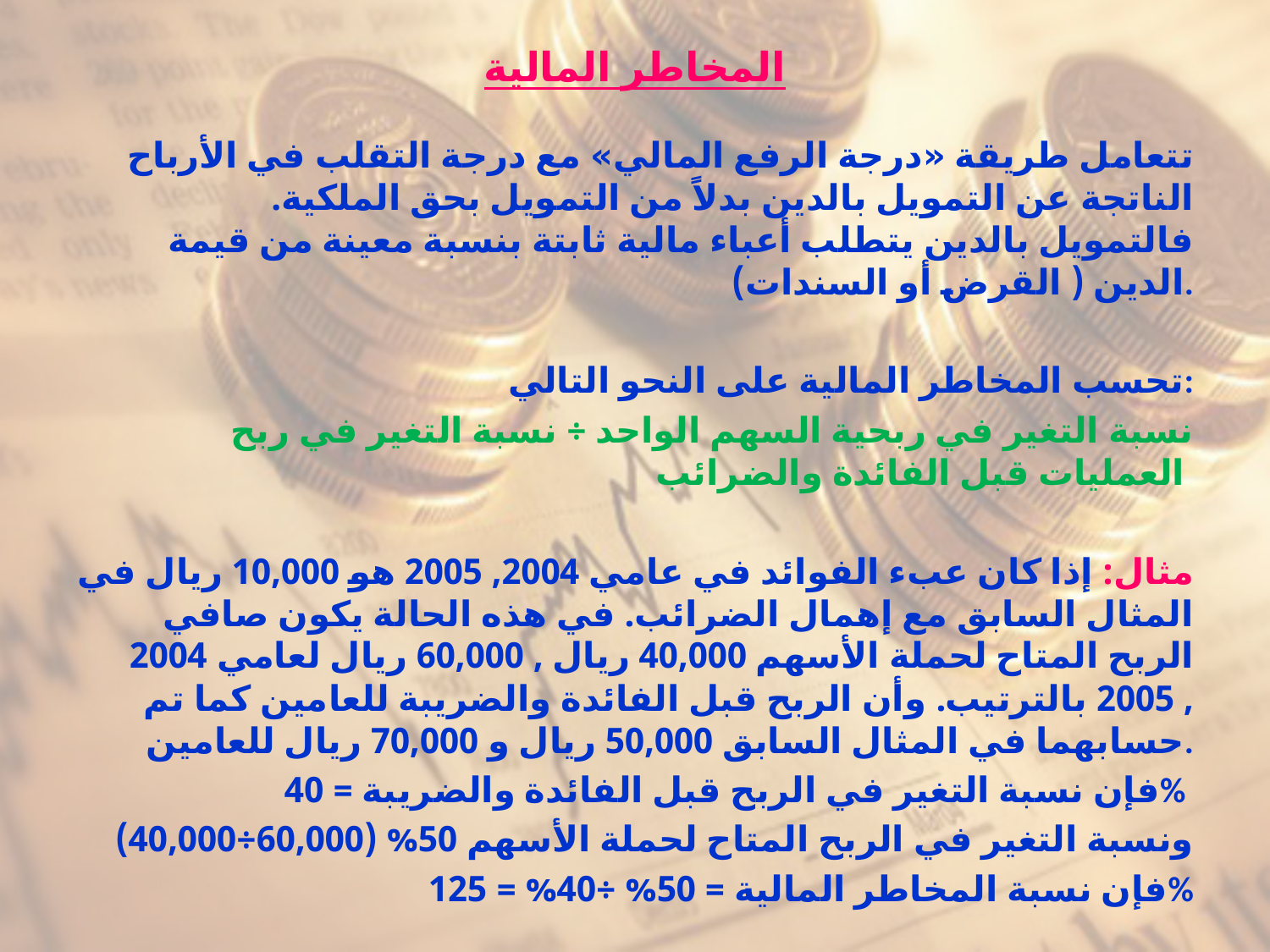

# المخاطر المالية
تتعامل طريقة «درجة الرفع المالي» مع درجة التقلب في الأرباح الناتجة عن التمويل بالدين بدلاً من التمويل بحق الملكية. فالتمويل بالدين يتطلب أعباء مالية ثابتة بنسبة معينة من قيمة الدين ( القرض أو السندات).

تحسب المخاطر المالية على النحو التالي:
نسبة التغير في ربحية السهم الواحد ÷ نسبة التغير في ربح العمليات قبل الفائدة والضرائب

مثال: إذا كان عبء الفوائد في عامي 2004, 2005 هو 10,000 ريال في المثال السابق مع إهمال الضرائب. في هذه الحالة يكون صافي الربح المتاح لحملة الأسهم 40,000 ريال , 60,000 ريال لعامي 2004 , 2005 بالترتيب. وأن الربح قبل الفائدة والضريبة للعامين كما تم حسابهما في المثال السابق 50,000 ريال و 70,000 ريال للعامين.
فإن نسبة التغير في الربح قبل الفائدة والضريبة = 40%
ونسبة التغير في الربح المتاح لحملة الأسهم 50% (60,000÷40,000)
فإن نسبة المخاطر المالية = 50% ÷40% = 125%

يلاحظ هنا أن عملية حساب نسبة المخاطر المالية قد بدأت من حيث انتهت عملية حساب المخاطر التشغيلية, أي أن درجة المخاطر المالية مكملة للمخاطر التشغيلية وليست بديلاً لها.